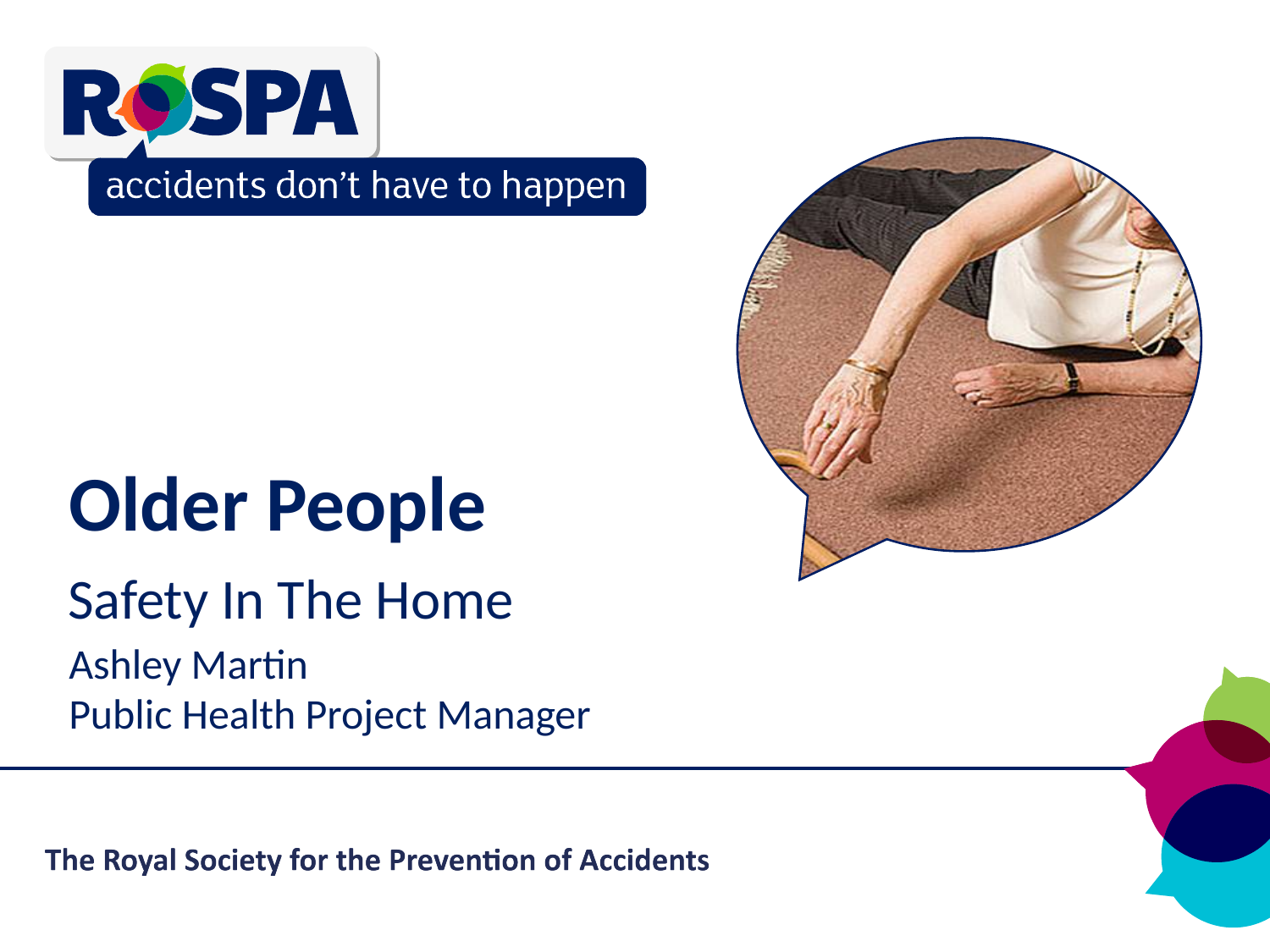

Older People
Safety In The Home
Ashley Martin
Public Health Project Manager